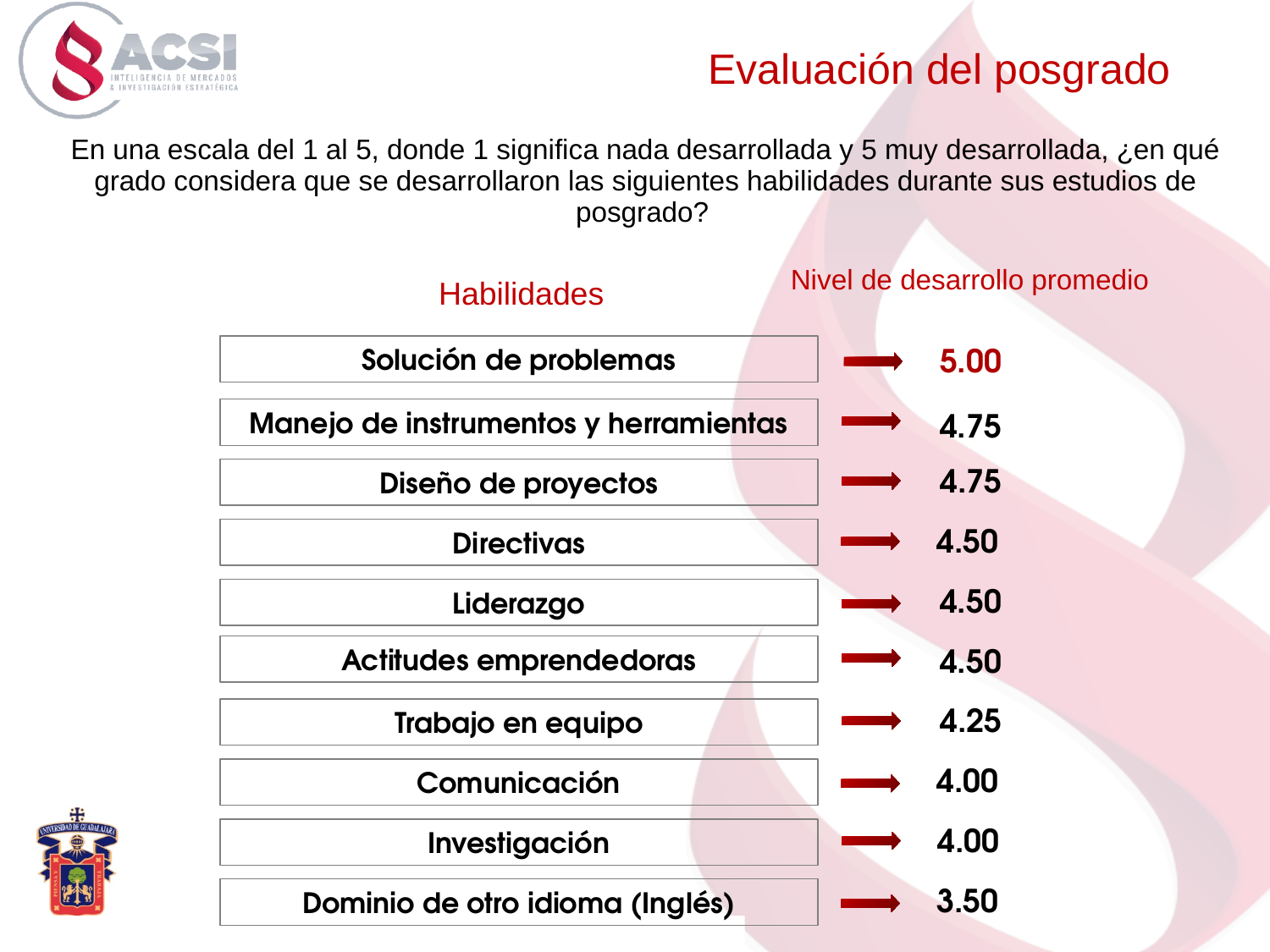

Evaluación del posgrado
En una escala del 1 al 5, donde 1 significa nada desarrollada y 5 muy desarrollada, ¿en qué grado considera que se desarrollaron las siguientes habilidades durante sus estudios de posgrado?
Nivel de desarrollo promedio
Habilidades
5.00
Solución de problemas

Manejo de instrumentos y herramientas
4.75

4.75
Diseño de proyectos

4.50
Directivas

4.50
Liderazgo

4.50
Actitudes emprendedoras

4.25
Trabajo en equipo

4.00
Comunicación

4.00
Investigación

3.50
Dominio de otro idioma (Inglés)